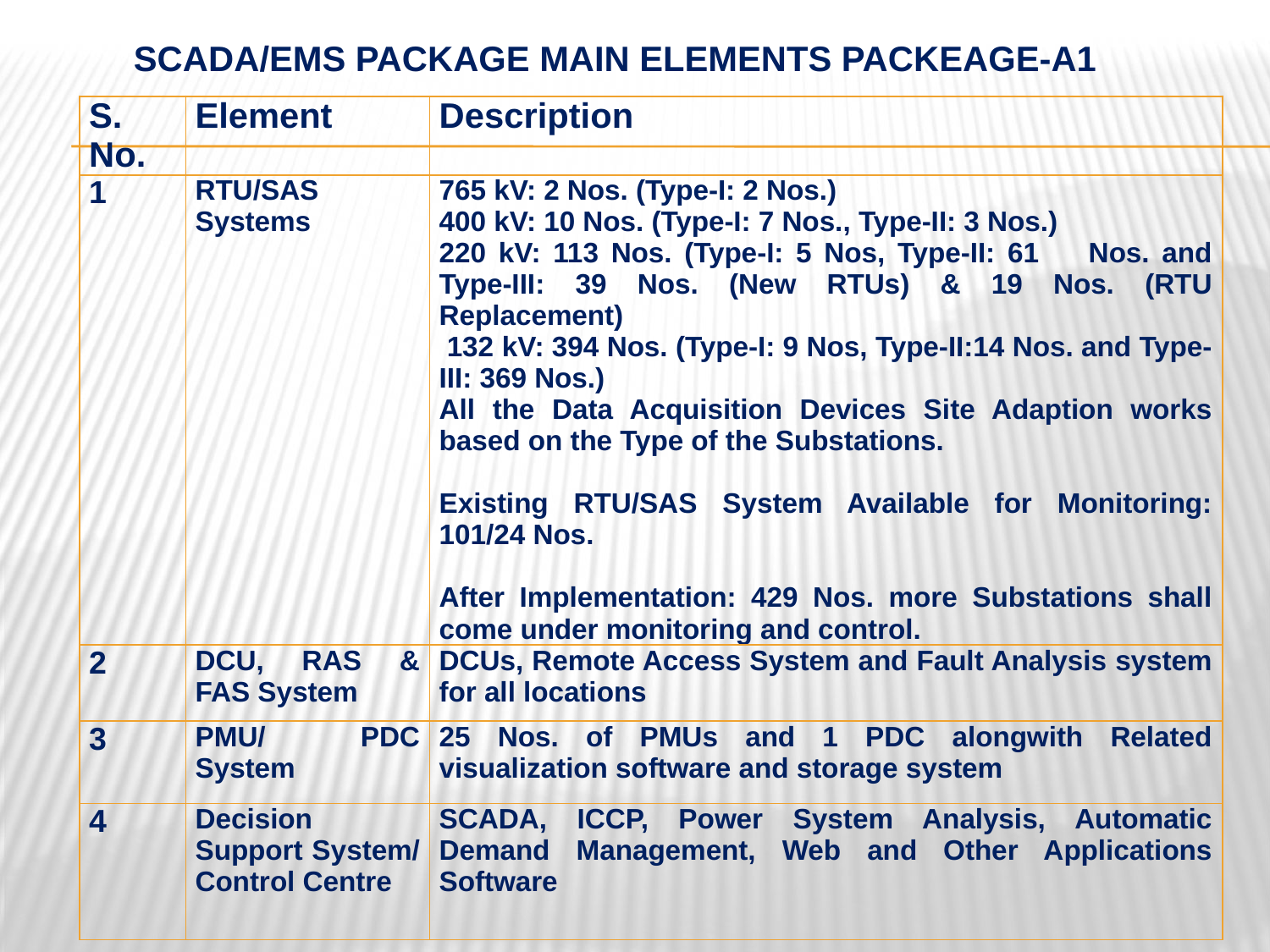

# SCADA/EMS PACKAGE MAIN ELEMENTS PACKEAGE-A1
| S. No. | Element | Description |
| --- | --- | --- |
| 1 | RTU/SAS Systems | 765 kV: 2 Nos. (Type-I: 2 Nos.) 400 kV: 10 Nos. (Type-I: 7 Nos., Type-II: 3 Nos.) 220 kV: 113 Nos. (Type-I: 5 Nos, Type-II: 61 Nos. and Type-III: 39 Nos. (New RTUs) & 19 Nos. (RTU Replacement)  132 kV: 394 Nos. (Type-I: 9 Nos, Type-II:14 Nos. and Type-III: 369 Nos.) All the Data Acquisition Devices Site Adaption works based on the Type of the Substations. Existing RTU/SAS System Available for Monitoring: 101/24 Nos. After Implementation: 429 Nos. more Substations shall come under monitoring and control. |
| 2 | DCU, RAS & FAS System | DCUs, Remote Access System and Fault Analysis system for all locations |
| 3 | PMU/ PDC System | 25 Nos. of PMUs and 1 PDC alongwith Related visualization software and storage system |
| 4 | Decision Support System/ Control Centre | SCADA, ICCP, Power System Analysis, Automatic Demand Management, Web and Other Applications Software |